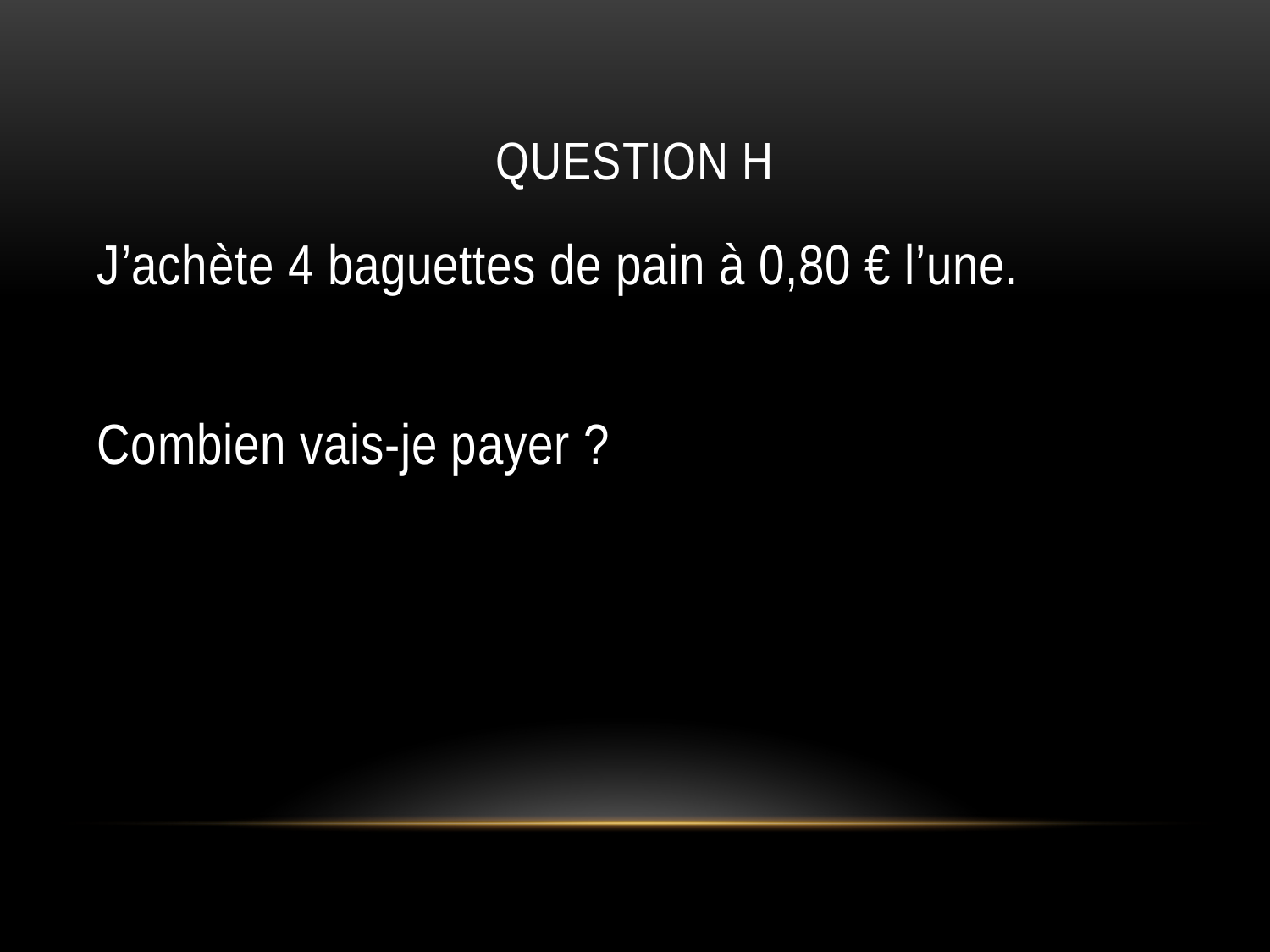

# QUESTION H
J’achète 4 baguettes de pain à 0,80 € l’une.

Combien vais-je payer ?